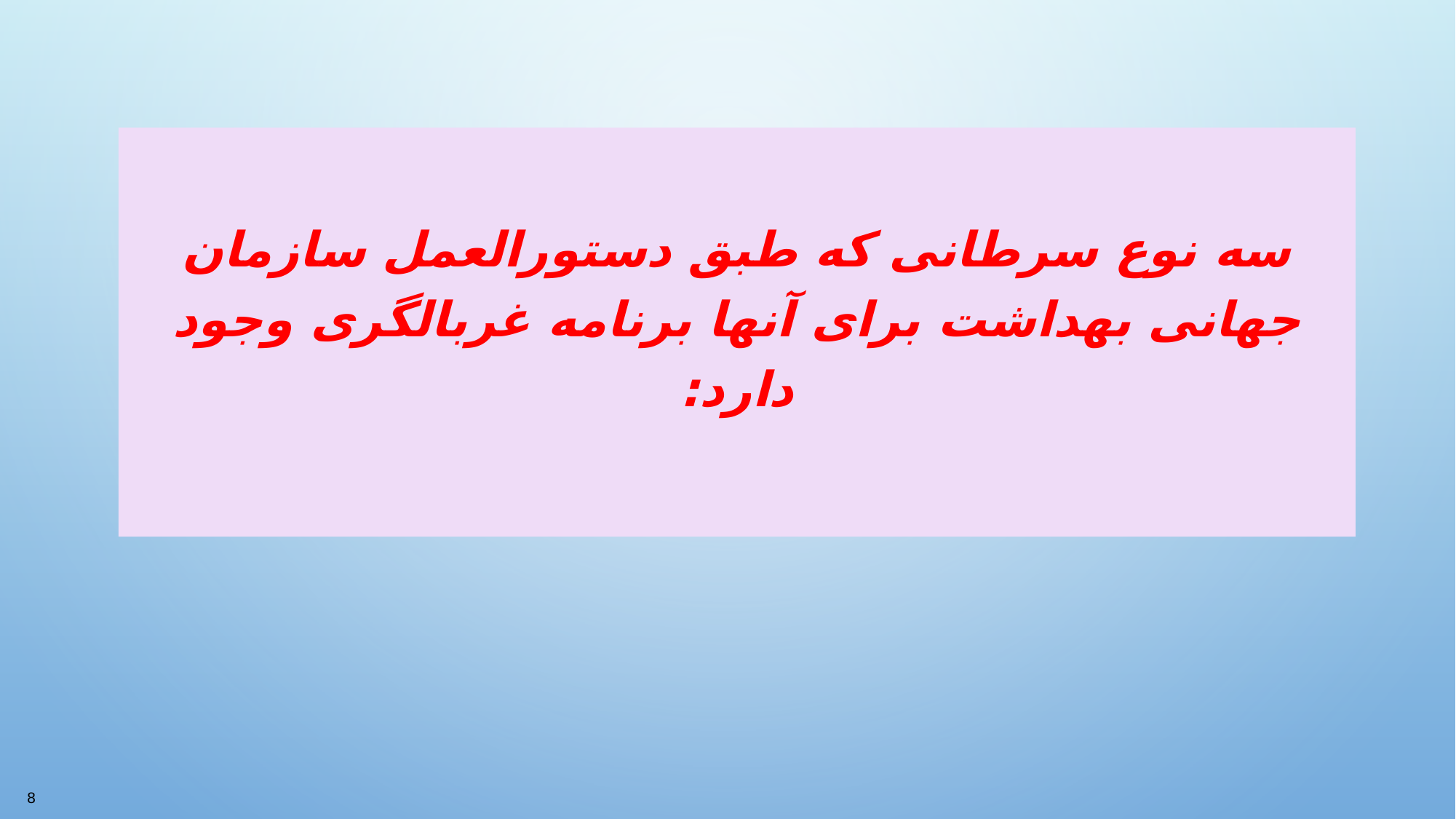

سه نوع سرطانی که طبق دستورالعمل سازمان جهانی بهداشت برای آنها برنامه غربالگری وجود دارد:

8